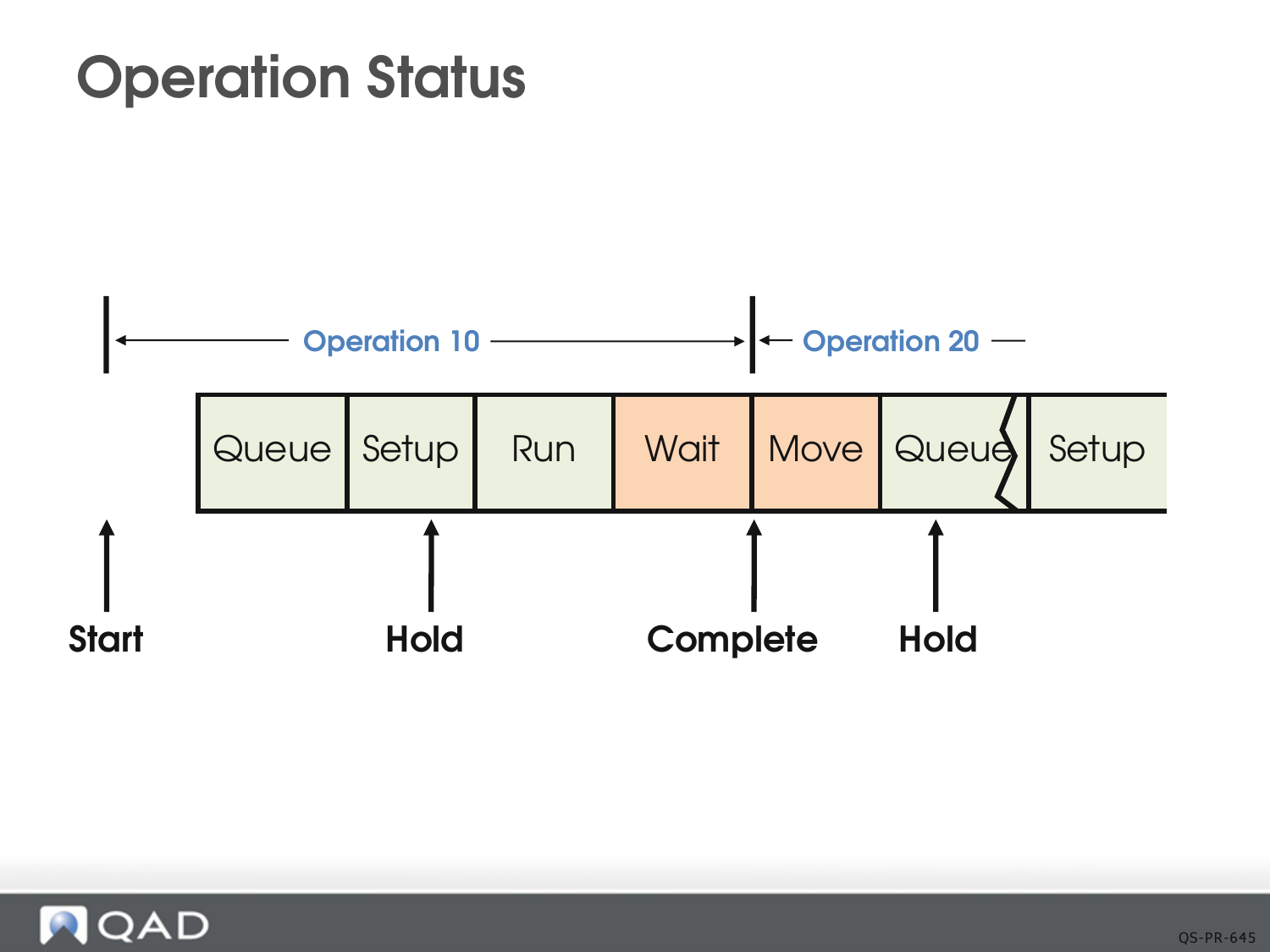

# Operation Status

Operation 10
Operation 20

| Queue | Setup | Run | Wait | Move | Queue | Setup |
| --- | --- | --- | --- | --- | --- | --- |

Start
Hold
Complete
Hold
QS-PR-645